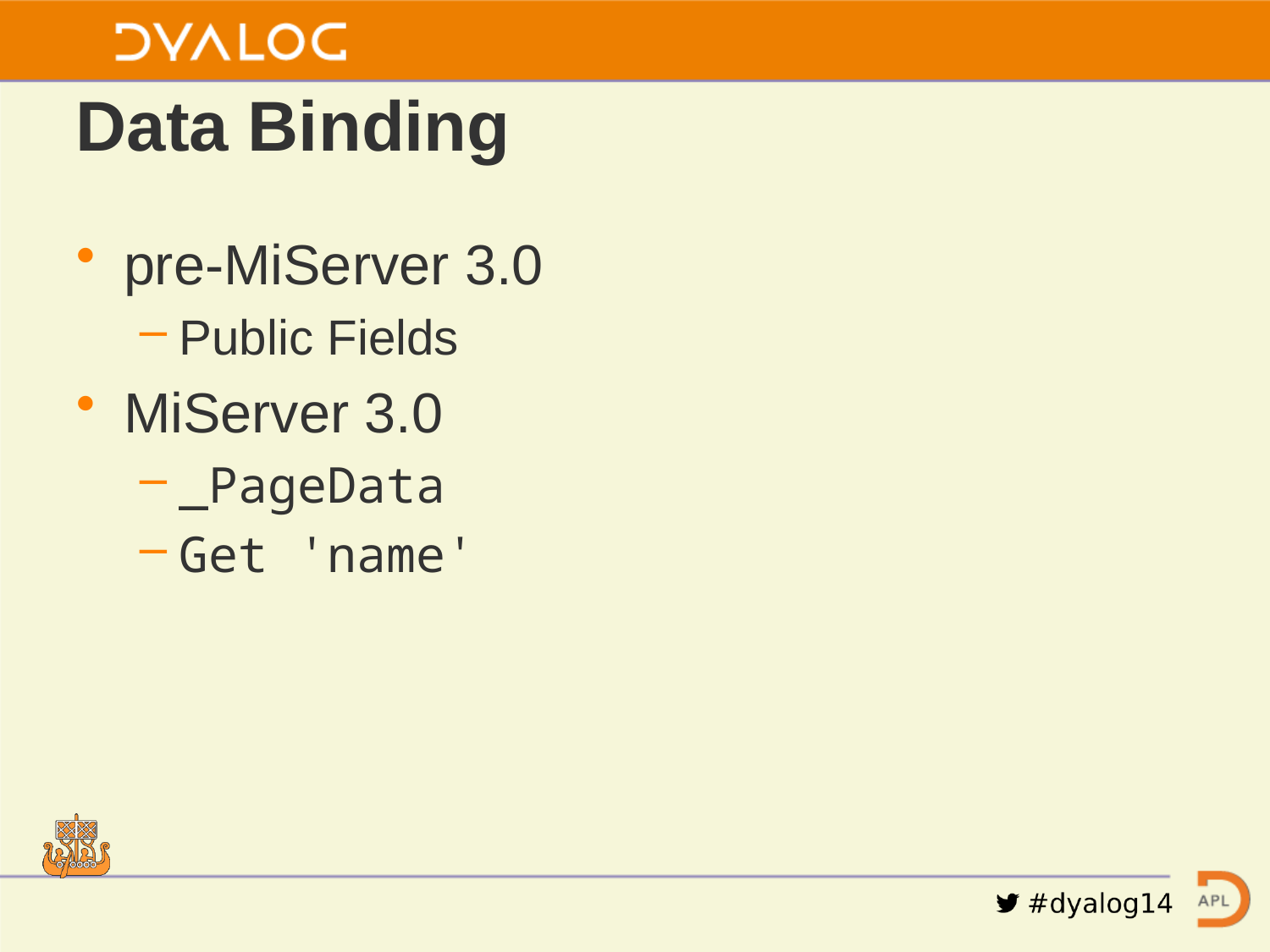

# Data Binding
pre-MiServer 3.0
Public Fields
MiServer 3.0
_PageData
Get 'name'